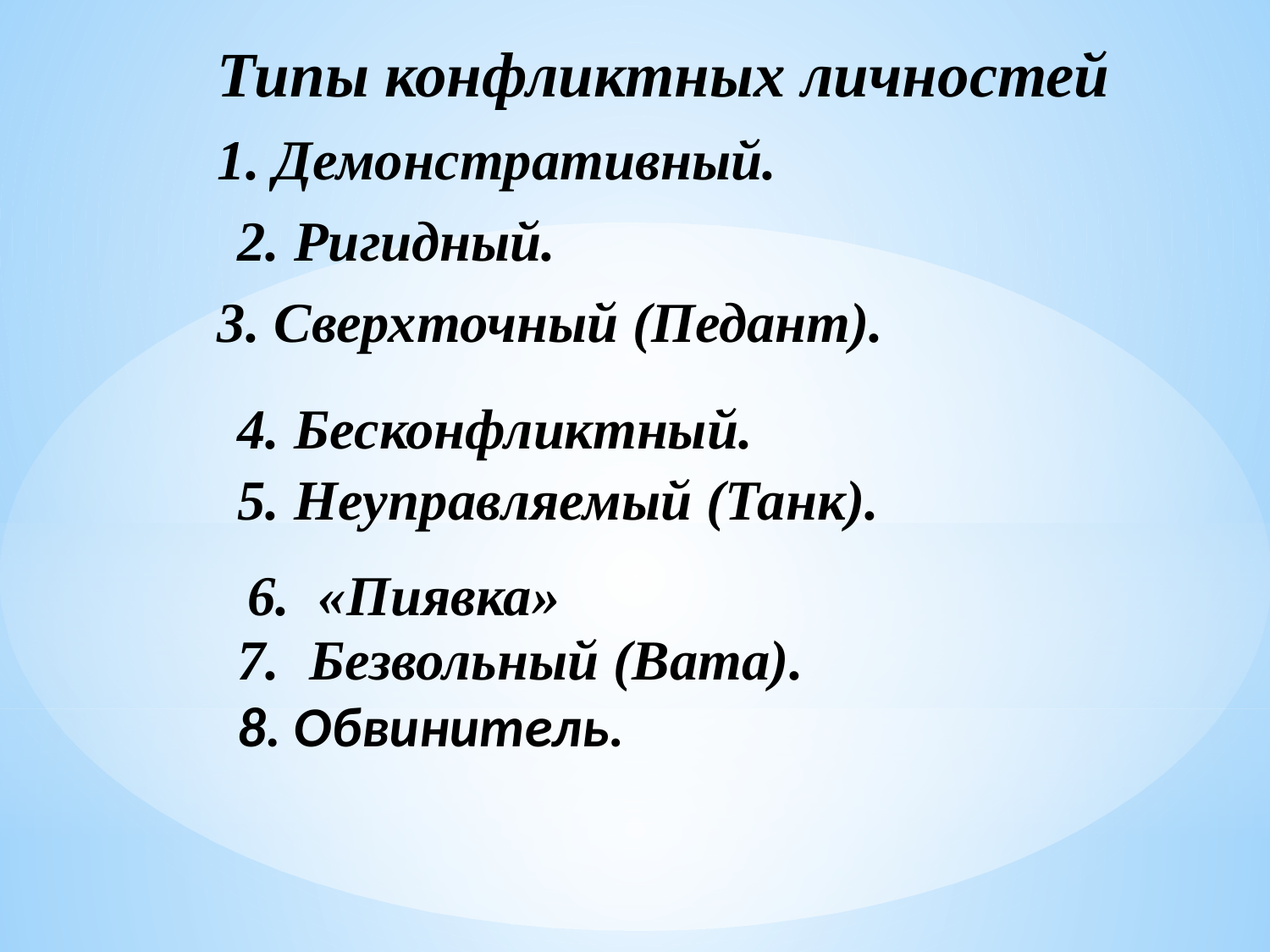

Типы конфликтных личностей
1. Демонстративный.
2. Ригидный.
3. Сверхточный (Педант).
4. Бесконфликтный.
5. Неуправляемый (Танк).
6.  «Пиявка»
Безвольный (Вата).
8. Обвинитель.